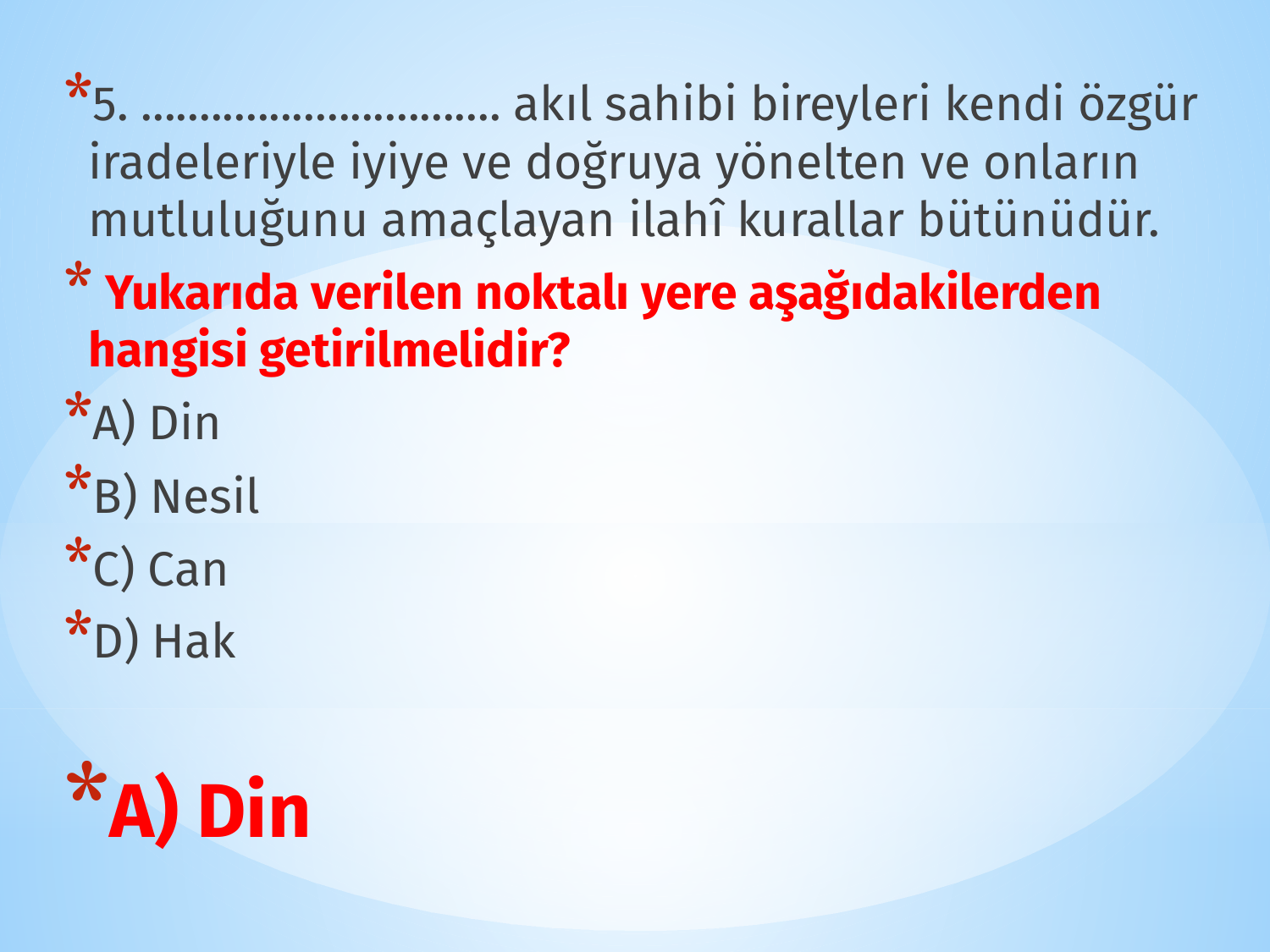

5. ............................... akıl sahibi bireyleri kendi özgür iradeleriyle iyiye ve doğruya yönelten ve onların mutluluğunu amaçlayan ilahî kurallar bütünüdür.
 Yukarıda verilen noktalı yere aşağıdakilerden hangisi getirilmelidir?
A) Din
B) Nesil
C) Can
D) Hak

A) Din